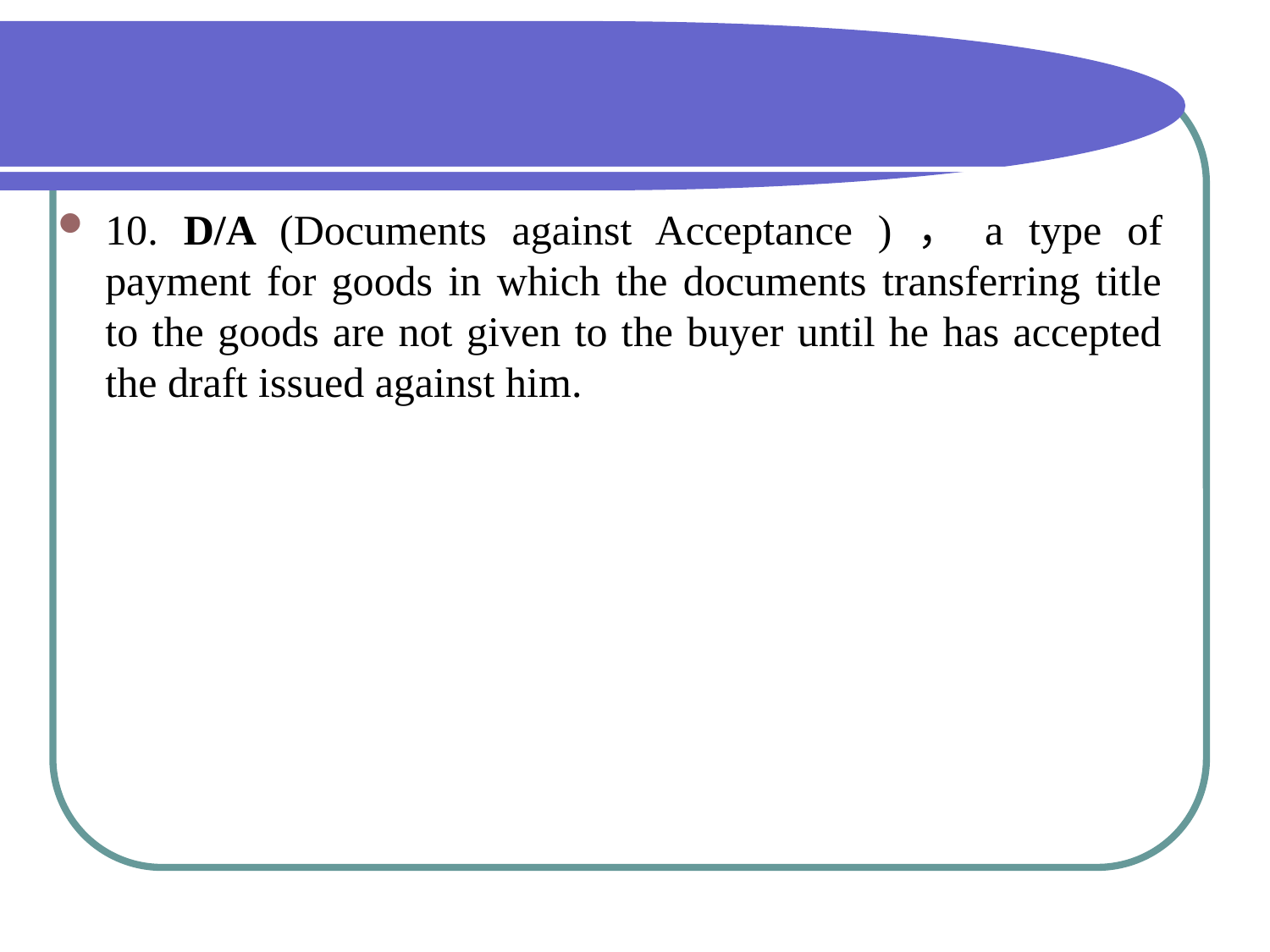

#
10. D/A (Documents against Acceptance )，a type of payment for goods in which the documents transferring title to the goods are not given to the buyer until he has accepted the draft issued against him.